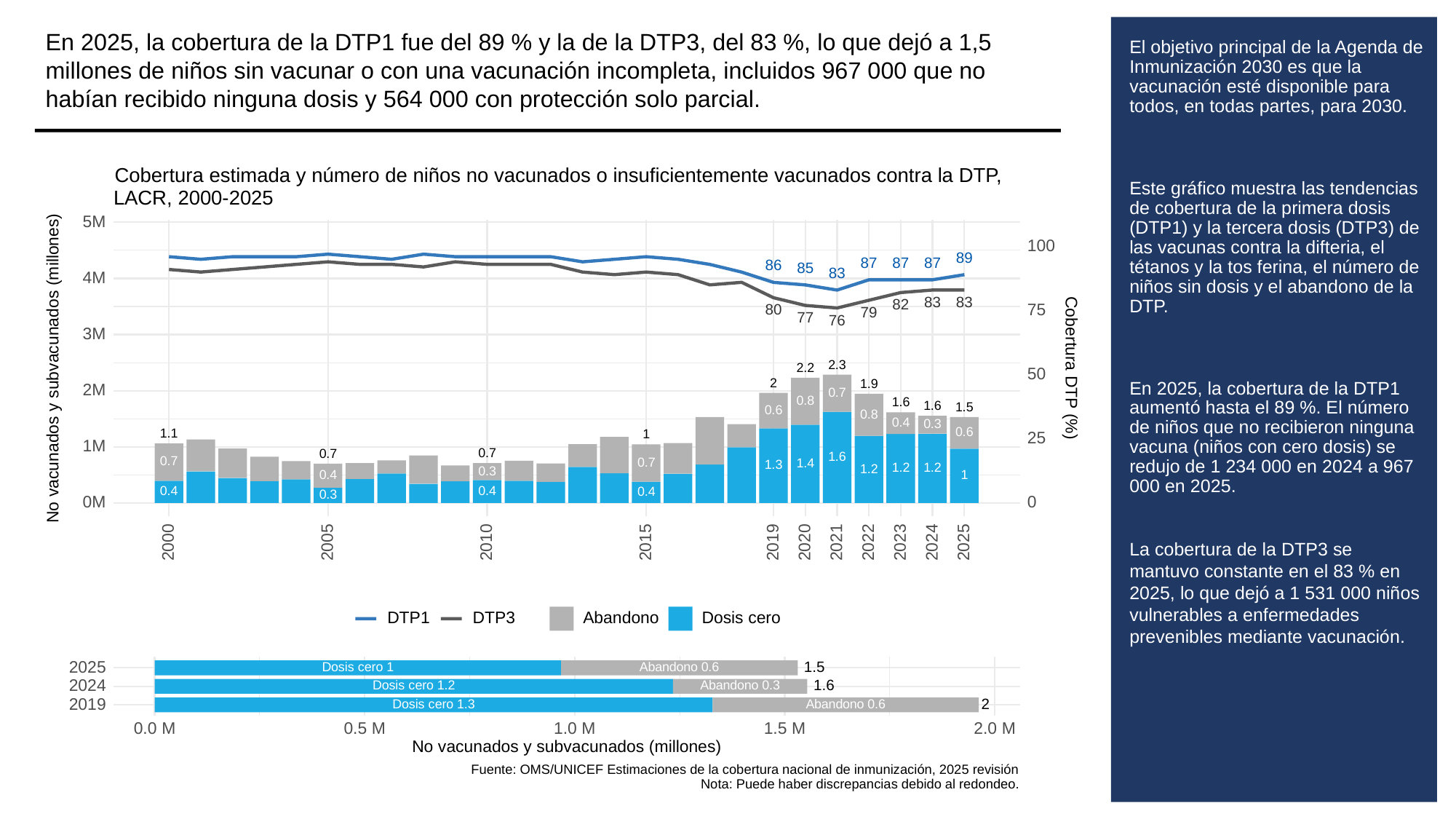

En 2025, la cobertura de la DTP1 fue del 89 % y la de la DTP3, del 83 %, lo que dejó a 1,5 millones de niños sin vacunar o con una vacunación incompleta, incluidos 967 000 que no habían recibido ninguna dosis y 564 000 con protección solo parcial.
# El objetivo principal de la Agenda de Inmunización 2030 es que la vacunación esté disponible para todos, en todas partes, para 2030.

Este gráfico muestra las tendencias de cobertura de la primera dosis (DTP1) y la tercera dosis (DTP3) de las vacunas contra la difteria, el tétanos y la tos ferina, el número de niños sin dosis y el abandono de la DTP.

En 2025, la cobertura de la DTP1 aumentó hasta el 89 %. El número de niños que no recibieron ninguna vacuna (niños con cero dosis) se redujo de 1 234 000 en 2024 a 967 000 en 2025.

La cobertura de la DTP3 se mantuvo constante en el 83 % en 2025, lo que dejó a 1 531 000 niños vulnerables a enfermedades prevenibles mediante vacunación.

Cobertura estimada y número de niños no vacunados o insuficientemente vacunados contra la DTP,
LACR, 2000-2025
5M

100

89

87
87
87
86

85
83
4M

83
83
82
75
80

79
77
76
3M

No vacunados y subvacunados (millones)
Cobertura DTP (%)
2.3

2.2
50

2
1.9
2M
0.7

0.8
1.6
1.6
1.5
0.6
0.8

0.4

0.3

0.6

1.1
1
25

1M

0.7
0.7
1.6

0.7
0.7
1.4

1.3

1.2

1.2

1.2

0.3

0.4
1

0.4
0.4
0.4

0.3
0M
0

2023
2000
2005
2010
2015
2019
2020
2021
2022
2024
2025

DTP3
Abandono
Dosis cero
DTP1

2025
1.5
Abandono 0.6
Dosis cero 1

2024
1.6
Abandono 0.3
Dosis cero 1.2

2019
2
Dosis cero 1.3
Abandono 0.6

0.0 M
0.5 M
1.0 M
1.5 M
2.0 M
No vacunados y subvacunados (millones)
Fuente: OMS/UNICEF Estimaciones de la cobertura nacional de inmunización, 2025 revisión
Nota: Puede haber discrepancias debido al redondeo.